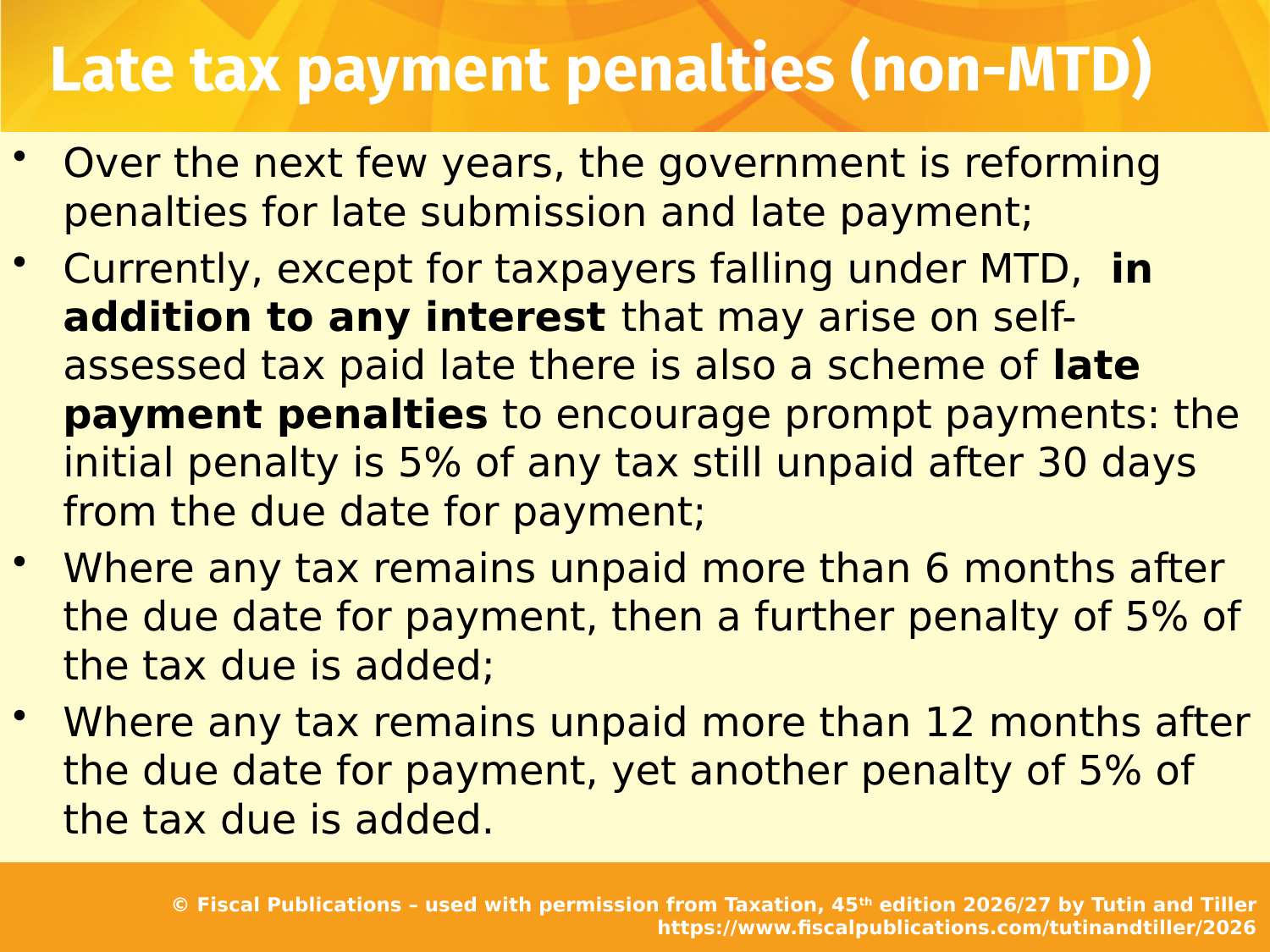

# Late tax payment penalties (non-MTD)
Over the next few years, the government is reforming penalties for late submission and late payment;
Currently, except for taxpayers falling under MTD,  in addition to any interest that may arise on self-assessed tax paid late there is also a scheme of late payment penalties to encourage prompt payments: the initial penalty is 5% of any tax still unpaid after 30 days from the due date for payment;
Where any tax remains unpaid more than 6 months after the due date for payment, then a further penalty of 5% of the tax due is added;
Where any tax remains unpaid more than 12 months after the due date for payment, yet another penalty of 5% of the tax due is added.